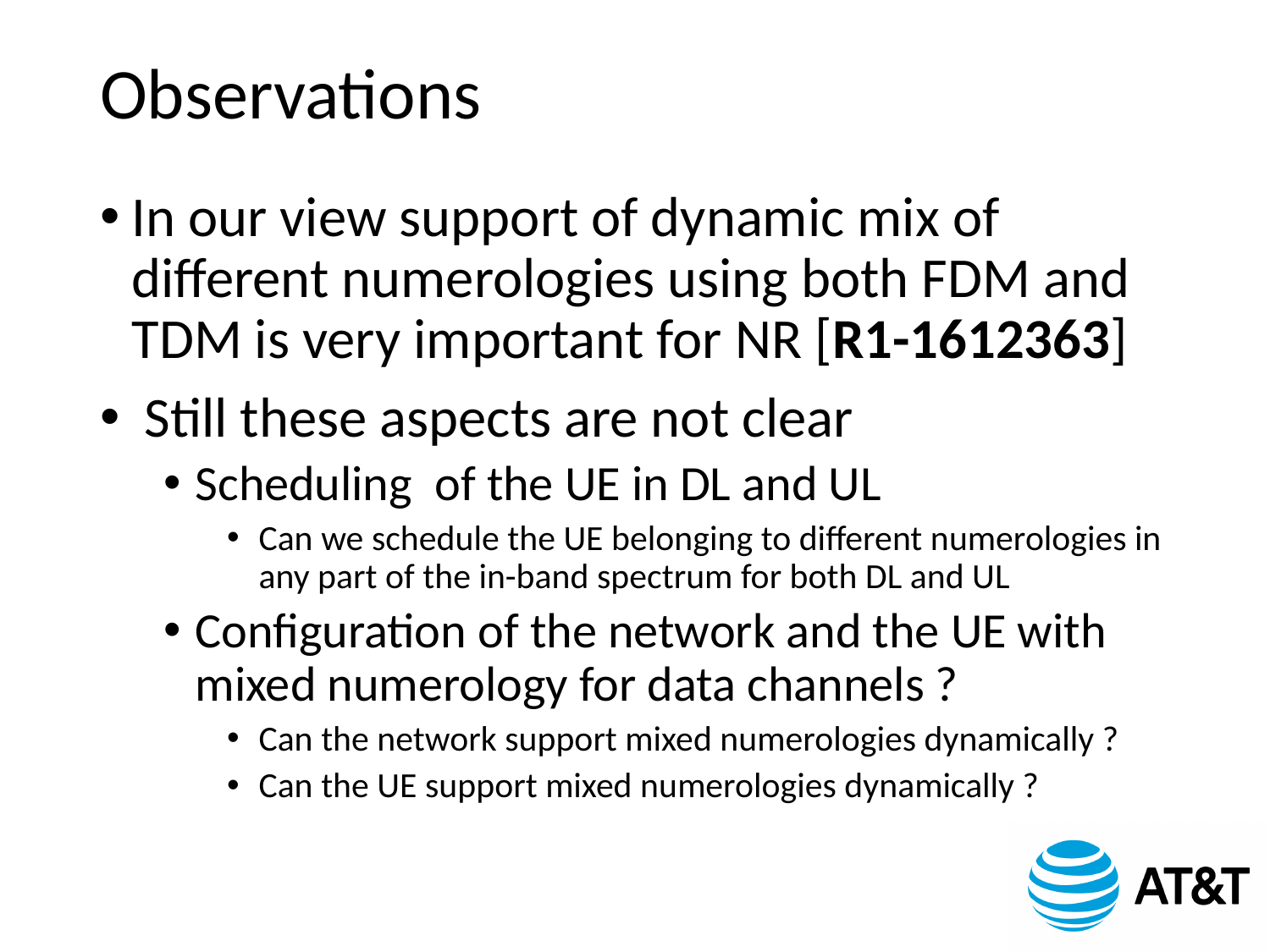

# Observations
In our view support of dynamic mix of different numerologies using both FDM and TDM is very important for NR [R1-1612363]
 Still these aspects are not clear
Scheduling  of the UE in DL and UL
Can we schedule the UE belonging to different numerologies in any part of the in-band spectrum for both DL and UL
Configuration of the network and the UE with mixed numerology for data channels ?
Can the network support mixed numerologies dynamically ?
Can the UE support mixed numerologies dynamically ?